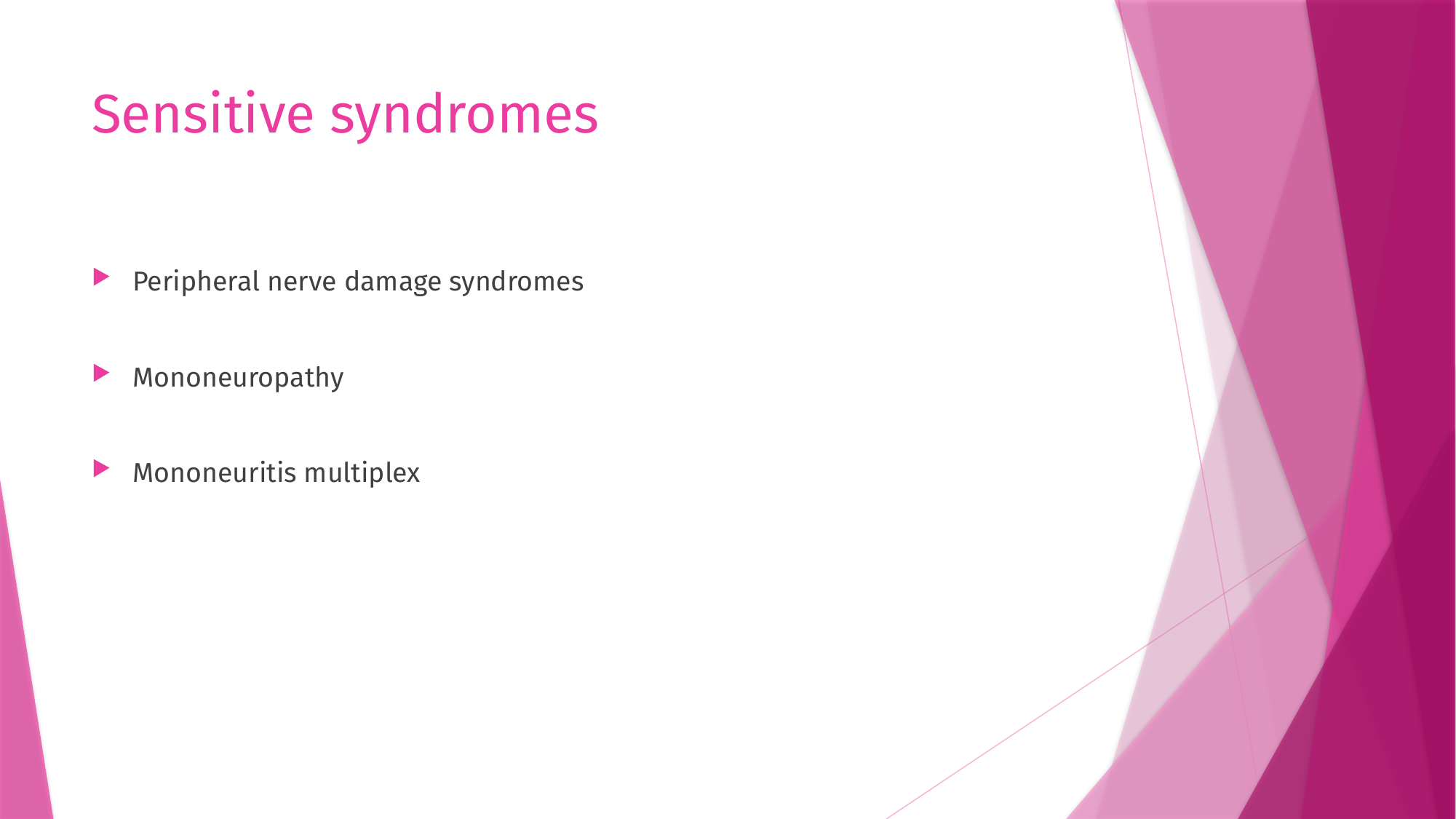

# Sensitive syndromes
Peripheral nerve damage syndromes

Mononeuropathy

Mononeuritis multiplex